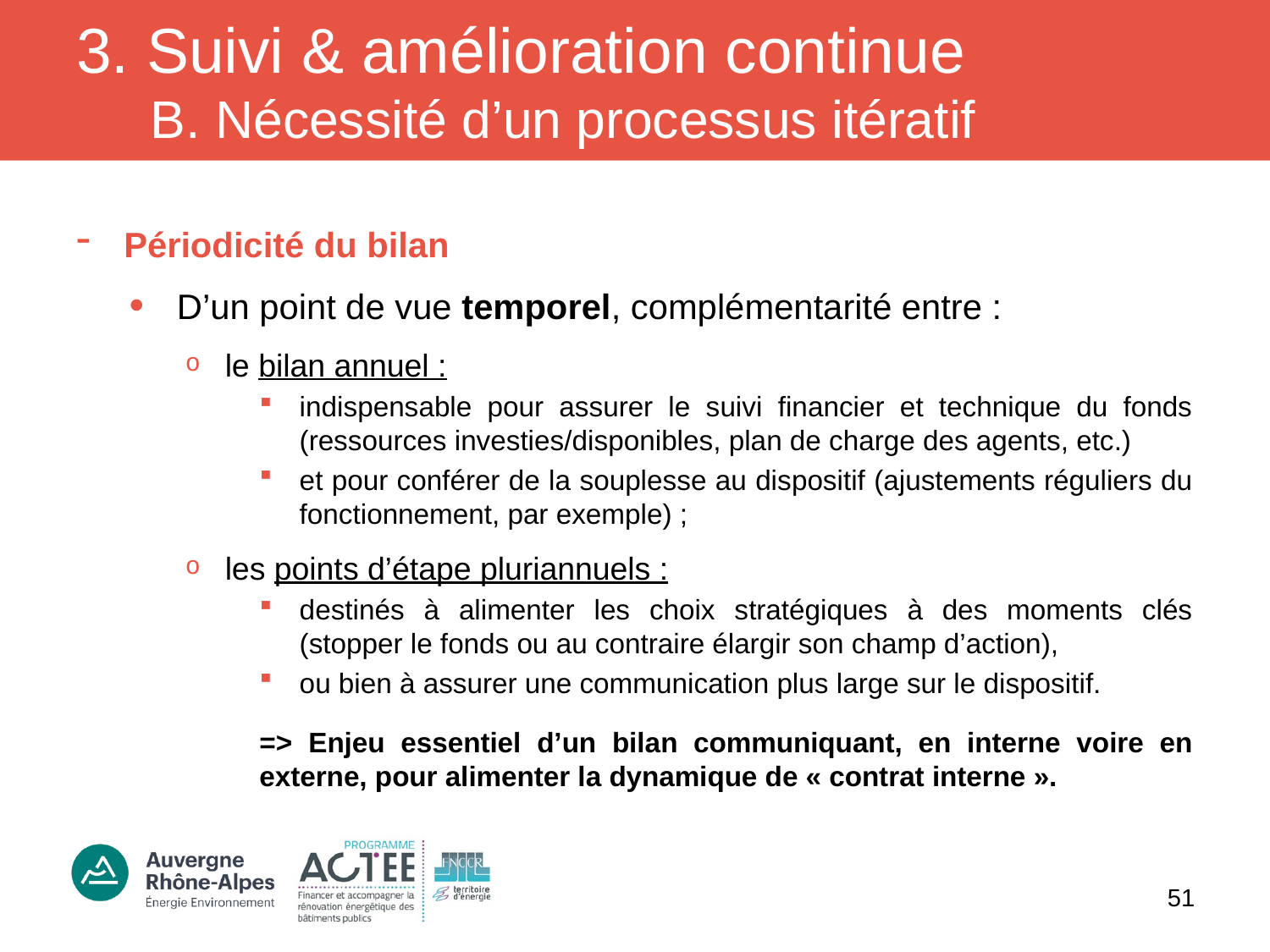

# 3. Suivi & amélioration continue B. Nécessité d’un processus itératif
Périodicité du bilan

D’un point de vue temporel, complémentarité entre :

le bilan annuel :
indispensable pour assurer le suivi financier et technique du fonds (ressources investies/disponibles, plan de charge des agents, etc.)
et pour conférer de la souplesse au dispositif (ajustements réguliers du fonctionnement, par exemple) ;

les points d’étape pluriannuels :
destinés à alimenter les choix stratégiques à des moments clés (stopper le fonds ou au contraire élargir son champ d’action),
ou bien à assurer une communication plus large sur le dispositif.

=> Enjeu essentiel d’un bilan communiquant, en interne voire en externe, pour alimenter la dynamique de « contrat interne ».